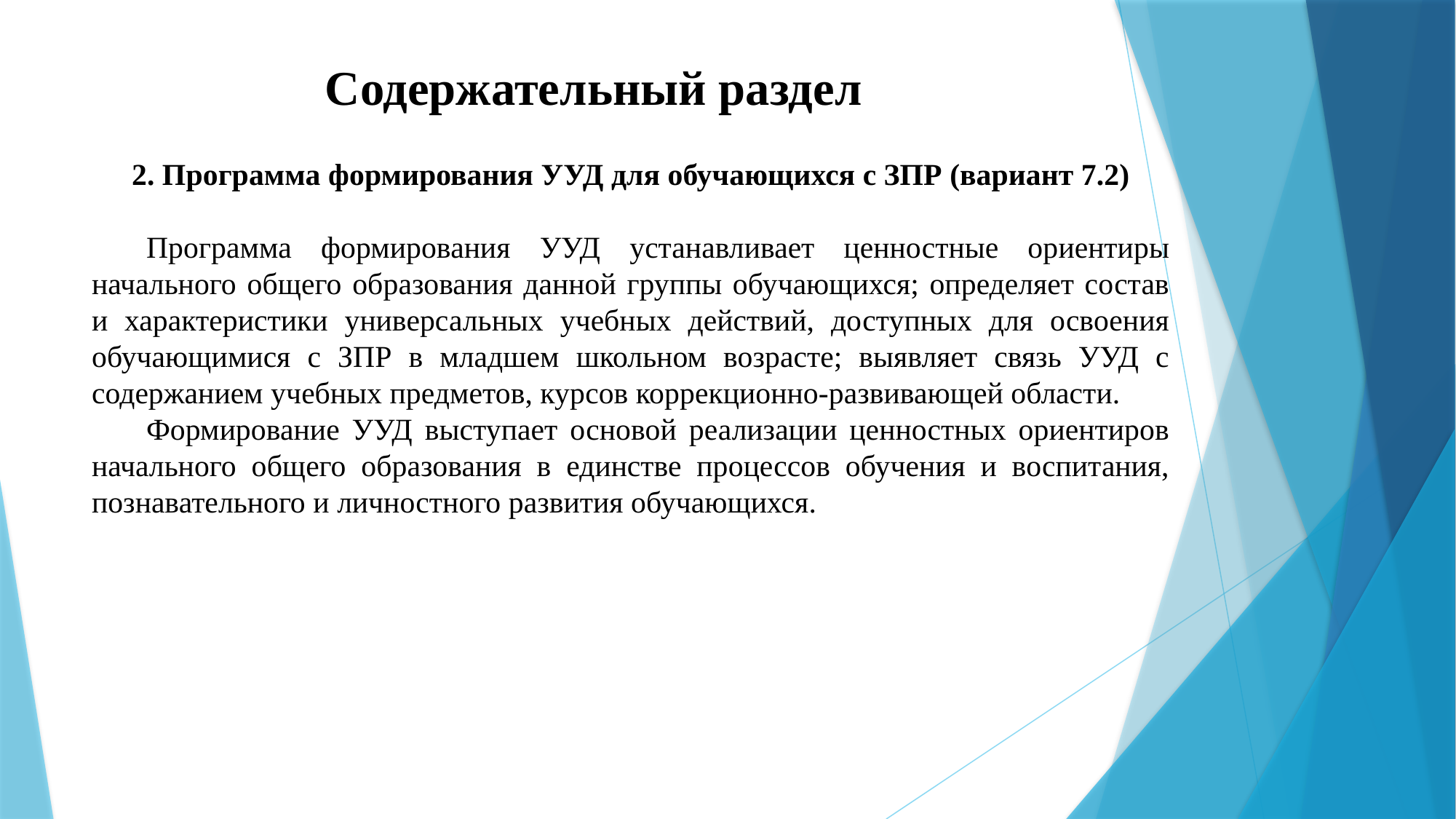

# Содержательный раздел
2. Программа формирования УУД для обучающихся с ЗПР (вариант 7.2)

Программа формирования УУД устанавливает ценностные ориентиры начального общего образования данной группы обучающихся; определяет состав и характеристики универсальных учебных действий, доступных для освоения обучающимися с ЗПР в младшем школьном возрасте; выявляет связь УУД с содержанием учебных предметов, курсов коррекционно-развивающей области.
Формирование УУД выступает основой реализации ценностных ориентиров начального общего образования в единстве процессов обучения и воспитания, познавательного и личностного развития обучающихся.